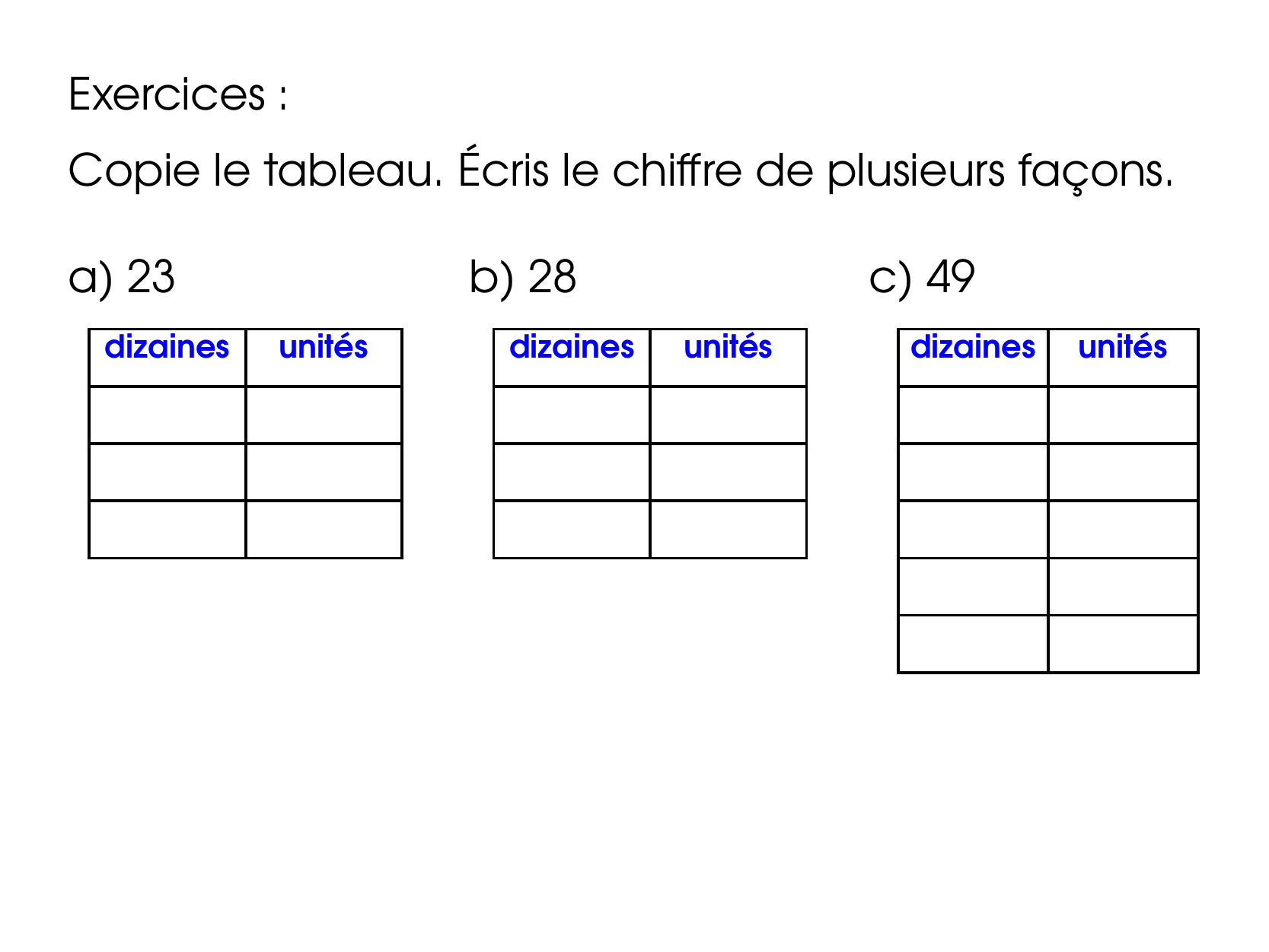

Exercices :
Copie le tableau. Écris le chiffre de plusieurs façons.
a) 23
b) 28
c) 49
| dizaines | unités |
| --- | --- |
|  |  |
|  |  |
|  |  |
| dizaines | unités |
| --- | --- |
|  |  |
|  |  |
|  |  |
| dizaines | unités |
| --- | --- |
|  |  |
|  |  |
|  |  |
|  |  |
|  |  |